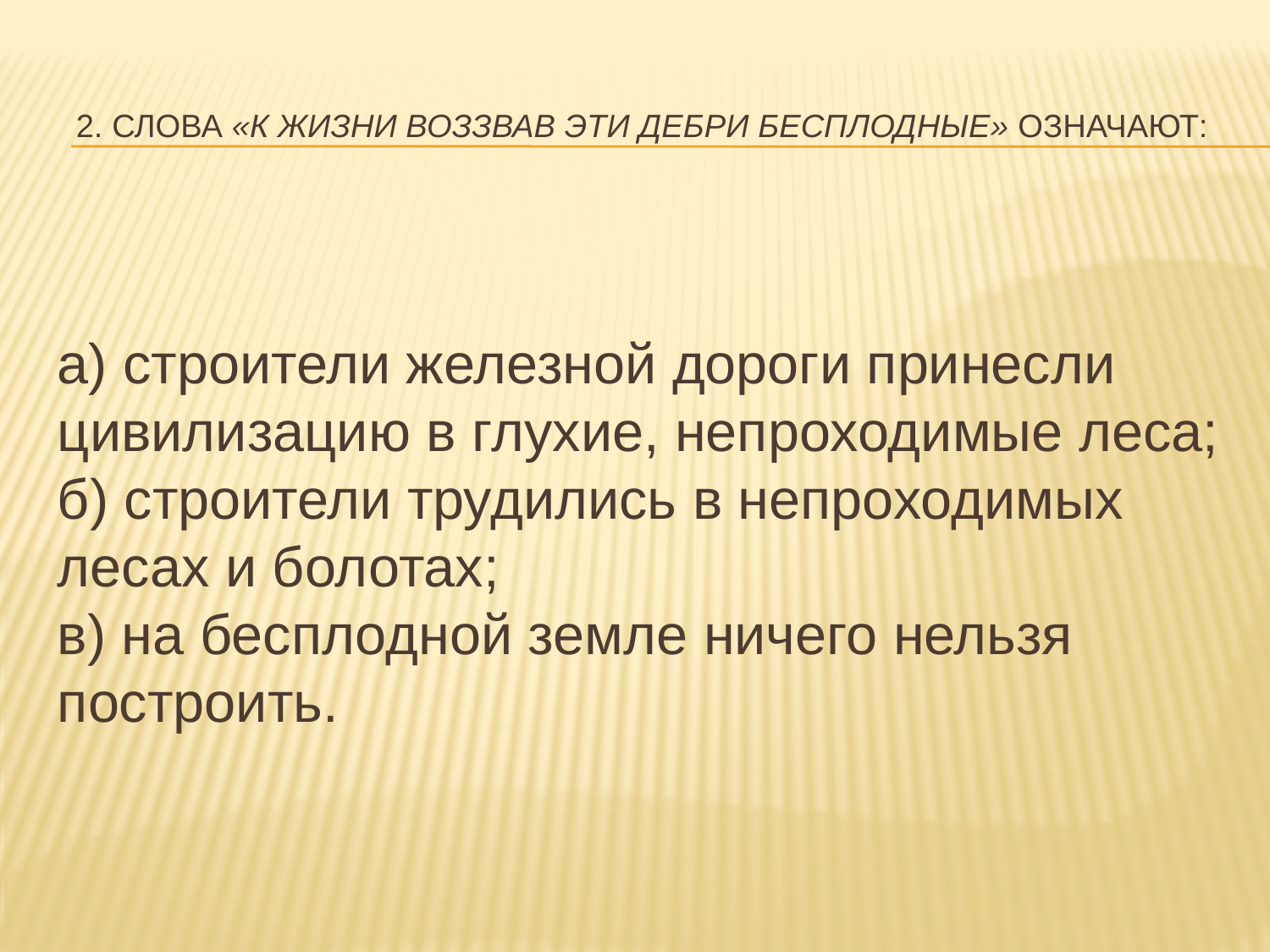

# 2. Слова «к жизни воззвав эти дебри бесплодные» означают:
а) строители железной дороги принесли цивилизацию в глухие, непроходимые леса;
б) строители трудились в непроходимых лесах и болотах;
в) на бесплодной земле ничего нельзя построить.